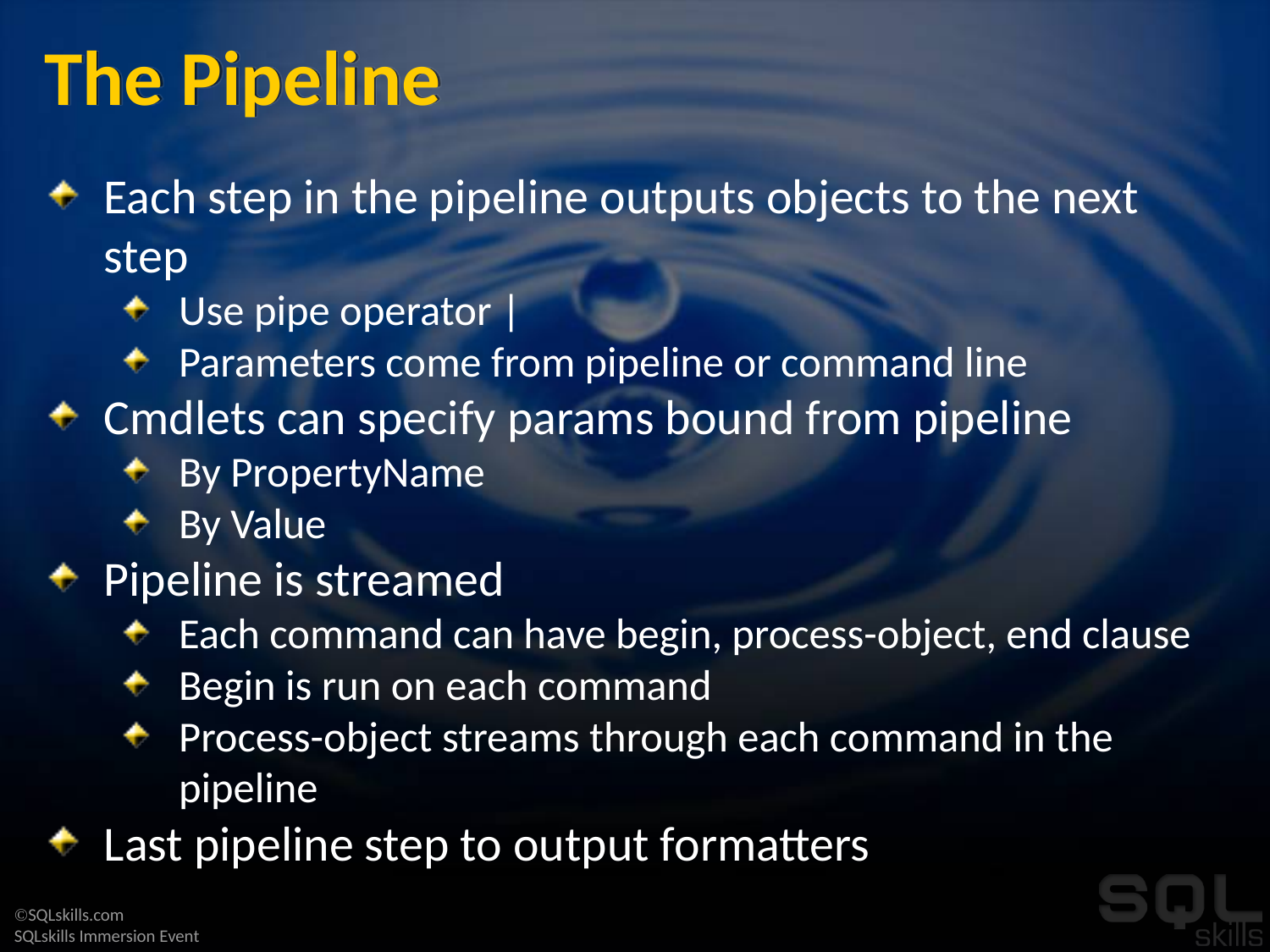

# The Pipeline
Each step in the pipeline outputs objects to the next step
Use pipe operator |
Parameters come from pipeline or command line
Cmdlets can specify params bound from pipeline
By PropertyName
By Value
Pipeline is streamed
Each command can have begin, process-object, end clause
Begin is run on each command
Process-object streams through each command in the pipeline
Last pipeline step to output formatters